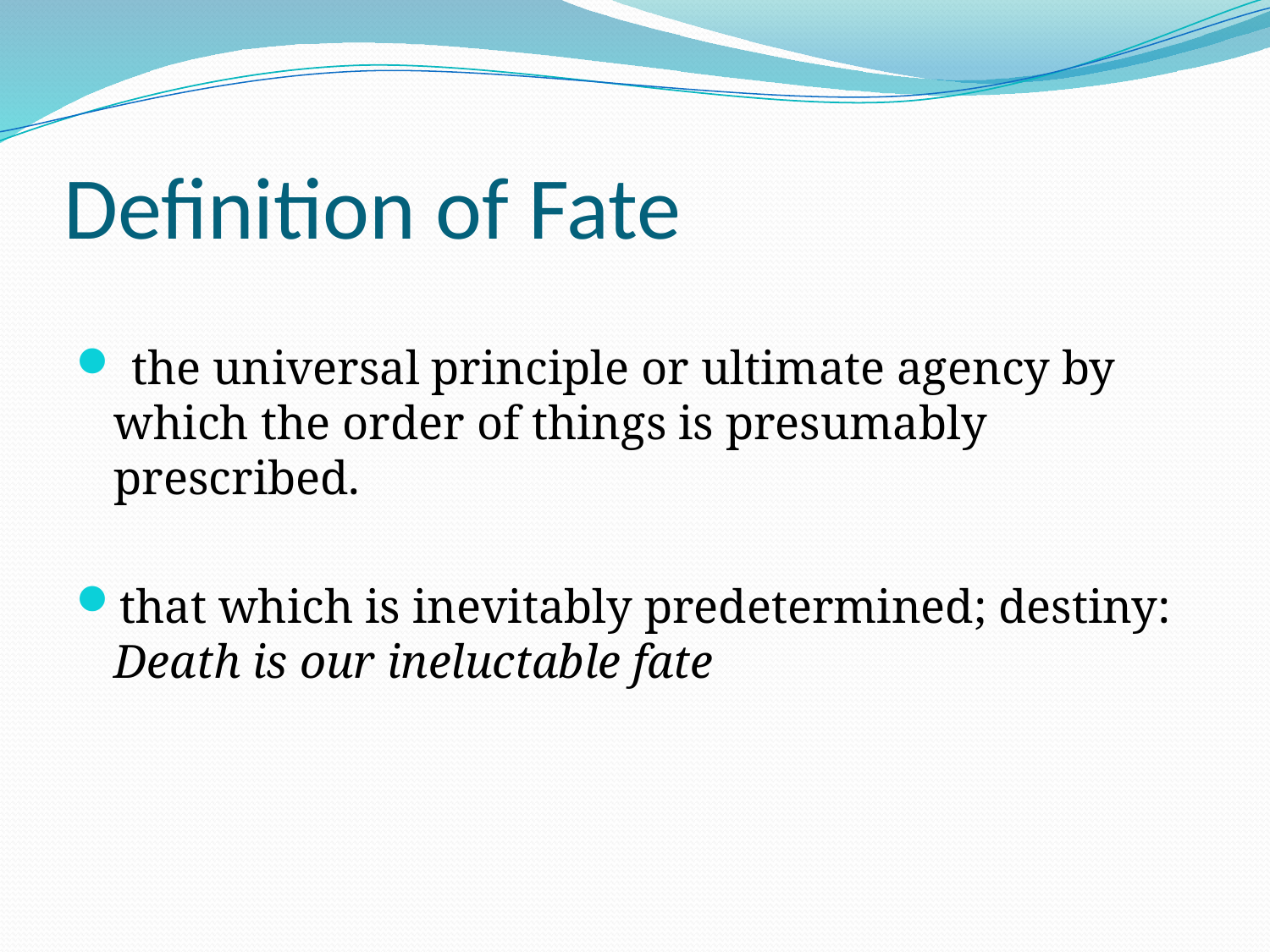

# Definition of Fate

 the universal principle or ultimate agency by which the order of things is presumably prescribed.

that which is inevitably predetermined; destiny: Death is our ineluctable fate